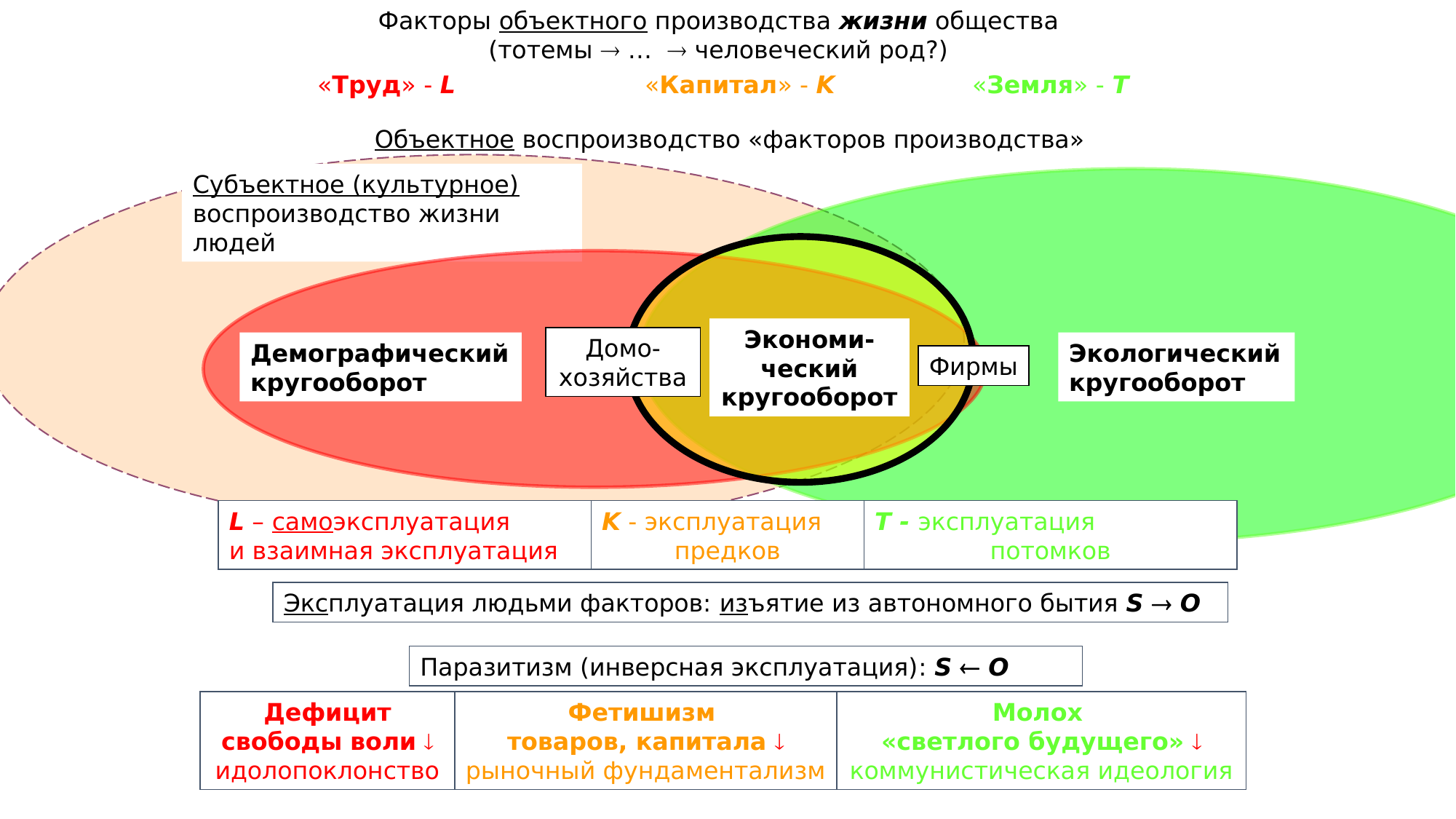

Факторы объектного производства жизни общества
(тотемы → …  → человеческий род?)
«Труд» - L 		«Капитал» - K		«Земля» - T
Объектное воспроизводство «факторов производства»

Субъектное (культурное) воспроизводство жизни людей
Паразитизм (инверсная эксплуатация): S ← O

Демографический кругооборот
Экологический кругооборот

Экономи-ческий кругооборот
Домо-хозяйства
Фирмы
L – самоэксплуатация
и взаимная эксплуатация
K - эксплуатация
предков
T - эксплуатация
потомков
Эксплуатация людьми факторов: изъятие из автономного бытия S → O
Дефицит свободы воли ↓ идолопоклонство
Фетишизм
товаров, капитала ↓ рыночный фундаментализм
Молох
«светлого будущего» ↓
коммунистическая идеология